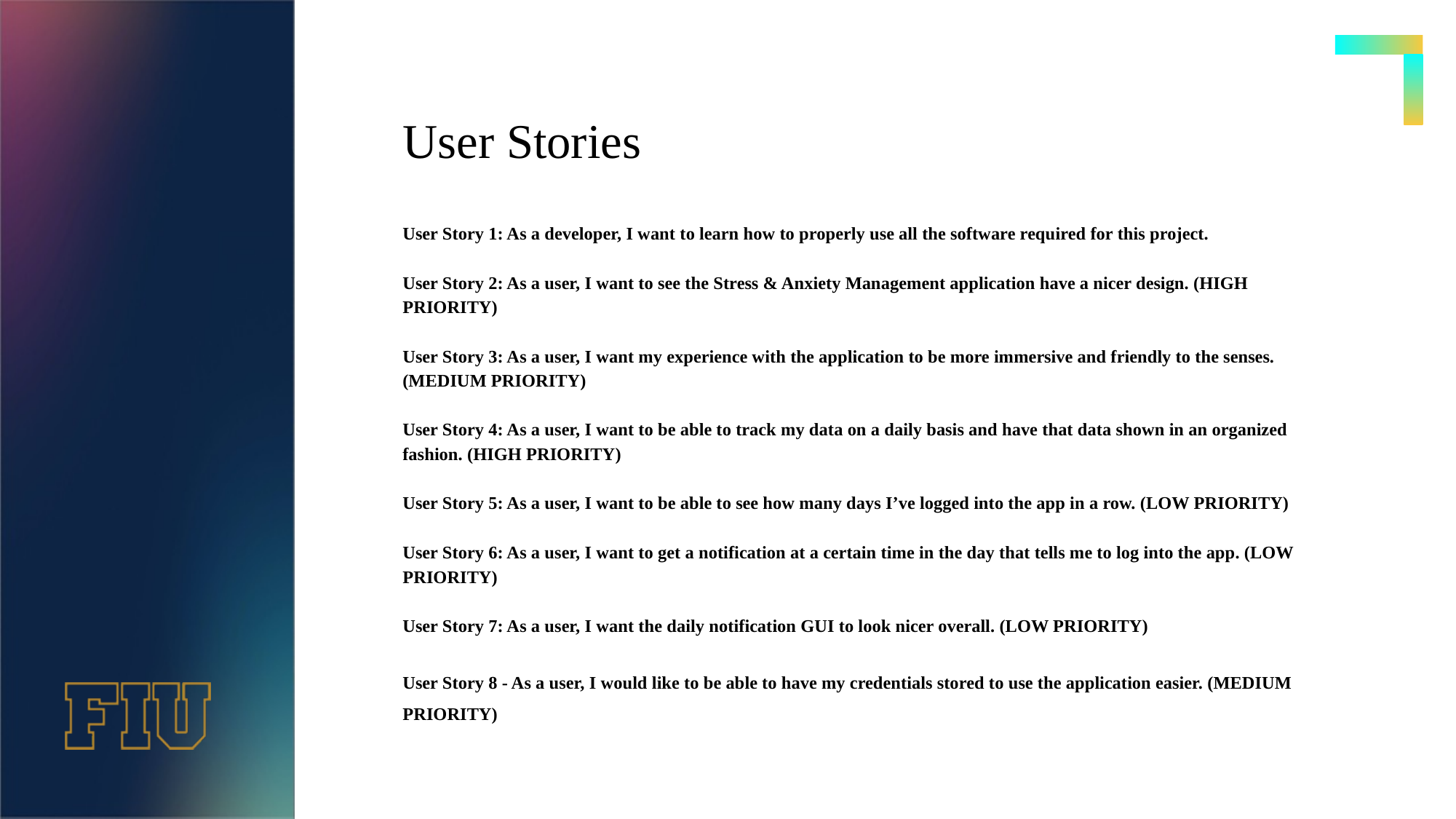

# User Stories
User Story 1: As a developer, I want to learn how to properly use all the software required for this project.

User Story 2: As a user, I want to see the Stress & Anxiety Management application have a nicer design. (HIGH PRIORITY)

User Story 3: As a user, I want my experience with the application to be more immersive and friendly to the senses. (MEDIUM PRIORITY)

User Story 4: As a user, I want to be able to track my data on a daily basis and have that data shown in an organized fashion. (HIGH PRIORITY)

User Story 5: As a user, I want to be able to see how many days I’ve logged into the app in a row. (LOW PRIORITY)

User Story 6: As a user, I want to get a notification at a certain time in the day that tells me to log into the app. (LOW PRIORITY)

User Story 7: As a user, I want the daily notification GUI to look nicer overall. (LOW PRIORITY)

User Story 8 - As a user, I would like to be able to have my credentials stored to use the application easier. (MEDIUM PRIORITY)